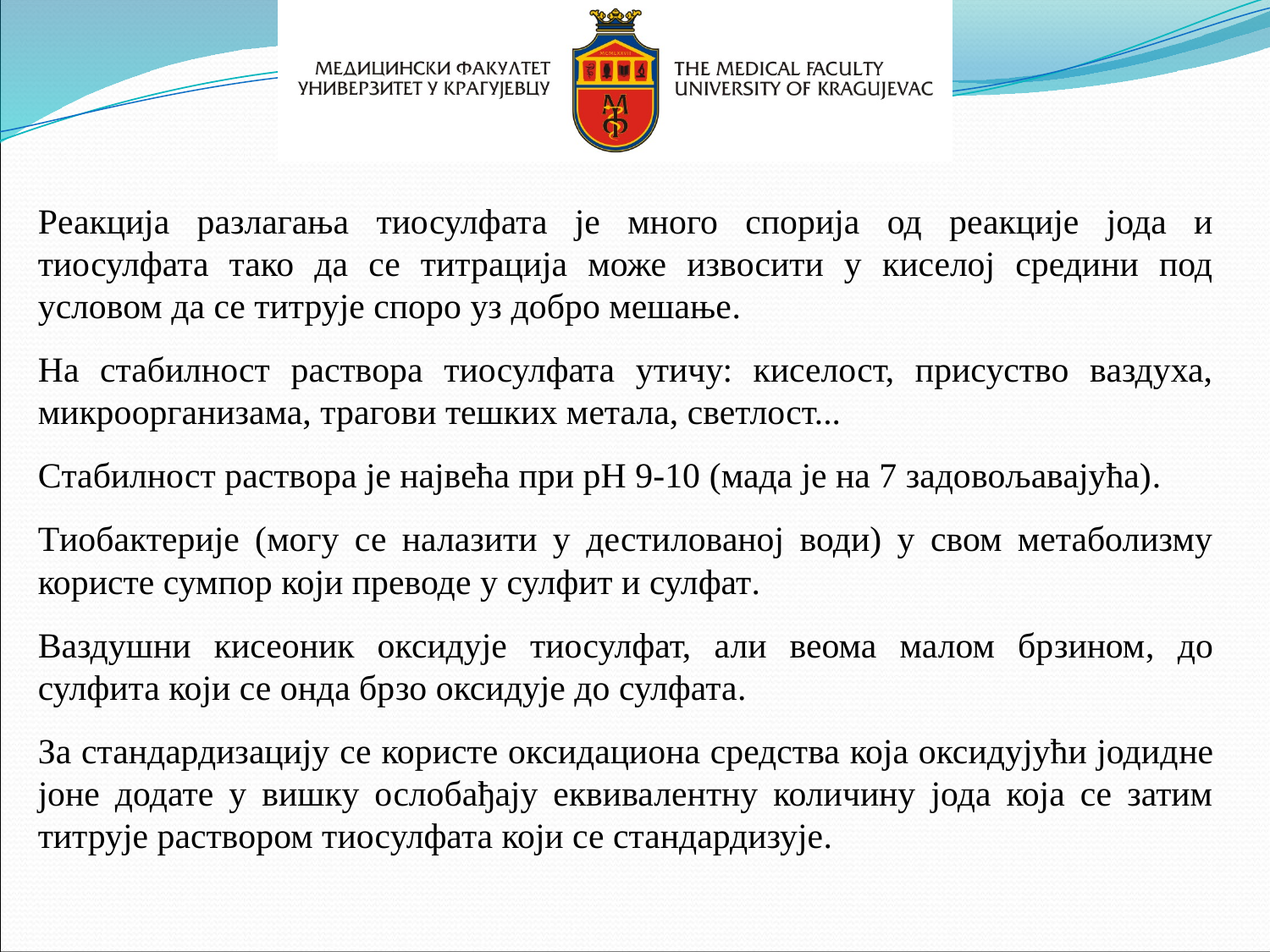

Реакција разлагања тиосулфата је много спорија од реакције јода и тиосулфата тако да се титрација може извосити у киселој средини под условом да се титрује споро уз добро мешање.
На стабилност раствора тиосулфата утичу: киселост, присуство ваздуха, микроорганизама, трагови тешких метала, светлост...
Стабилност раствора је највећа при pH 9-10 (мада је на 7 задовољавајућа).
Тиобактерије (могу се налазити у дестилованој води) у свом метаболизму користе сумпор који преводе у сулфит и сулфат.
Ваздушни кисеоник оксидује тиосулфат, али веома малом брзином, до сулфита који се онда брзо оксидује до сулфата.
За стандардизацију се користе оксидациона средства која оксидујући јодидне јоне додате у вишку ослобађају еквивалентну количину јода која се затим титрује раствором тиосулфата који се стандардизује.